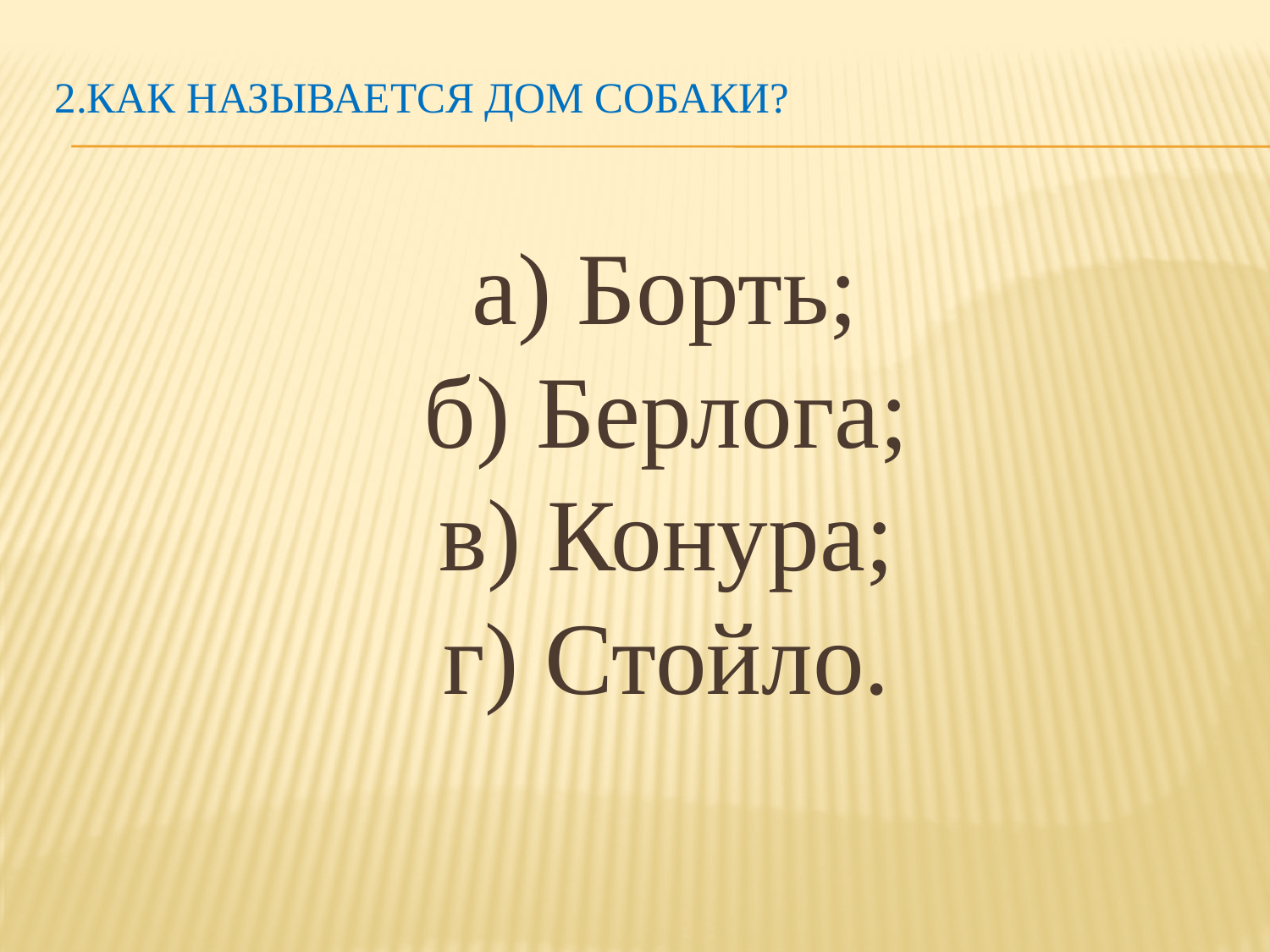

# 2.Как называется дом собаки?
  а) Борть;
б) Берлога;
в) Конура;
г) Стойло.